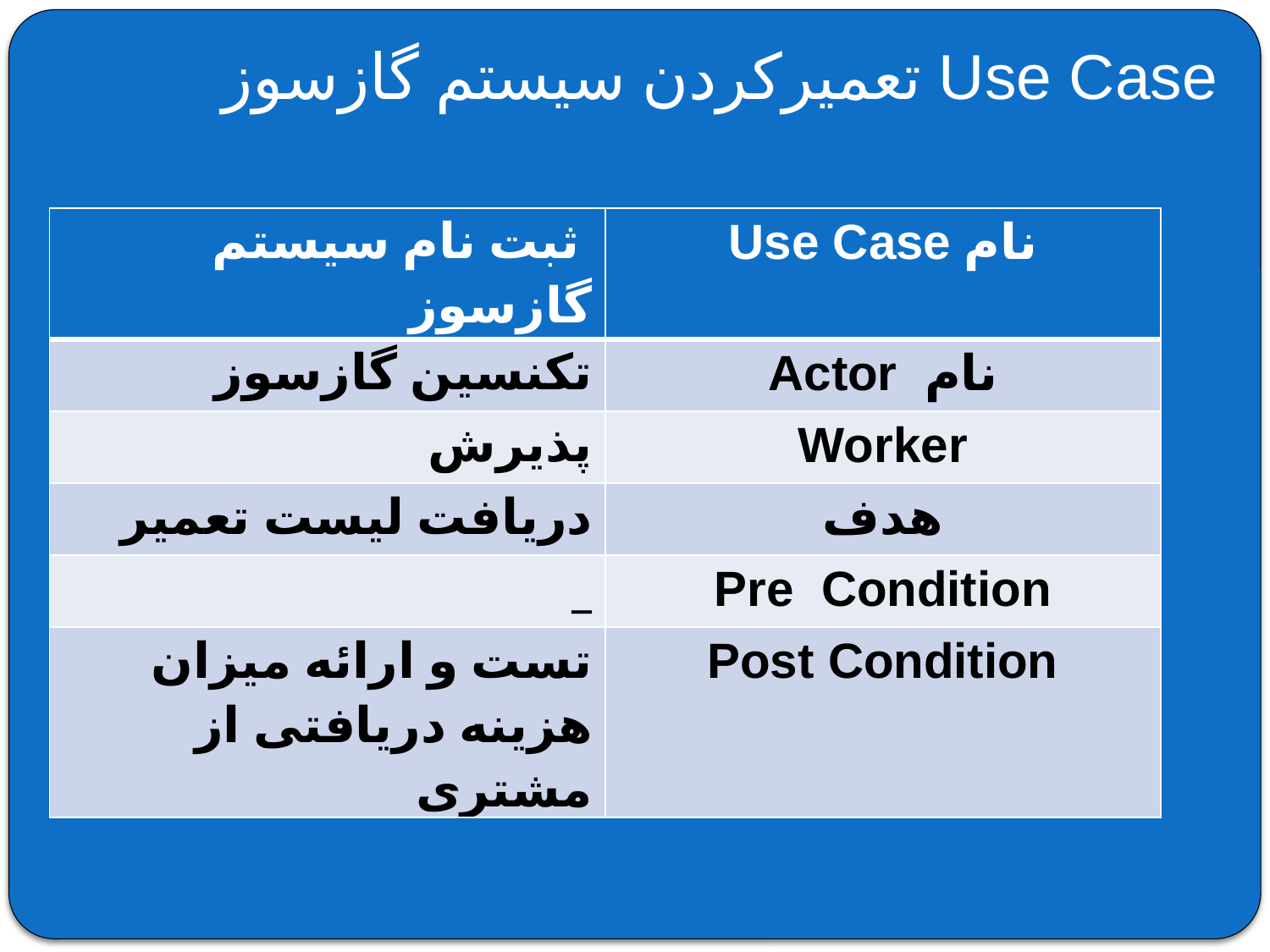

Use Case تعمیرکردن سیستم گازسوز

| ثبت نام سیستم گازسوز | نام Use Case |
| --- | --- |
| تکنسین گازسوز | Actor نام |
| پذیرش | Worker |
| دریافت لیست تعمیر | هدف |
| \_ | Pre Condition |
| تست و ارائه میزان هزینه دریافتی از مشتری | Post Condition |